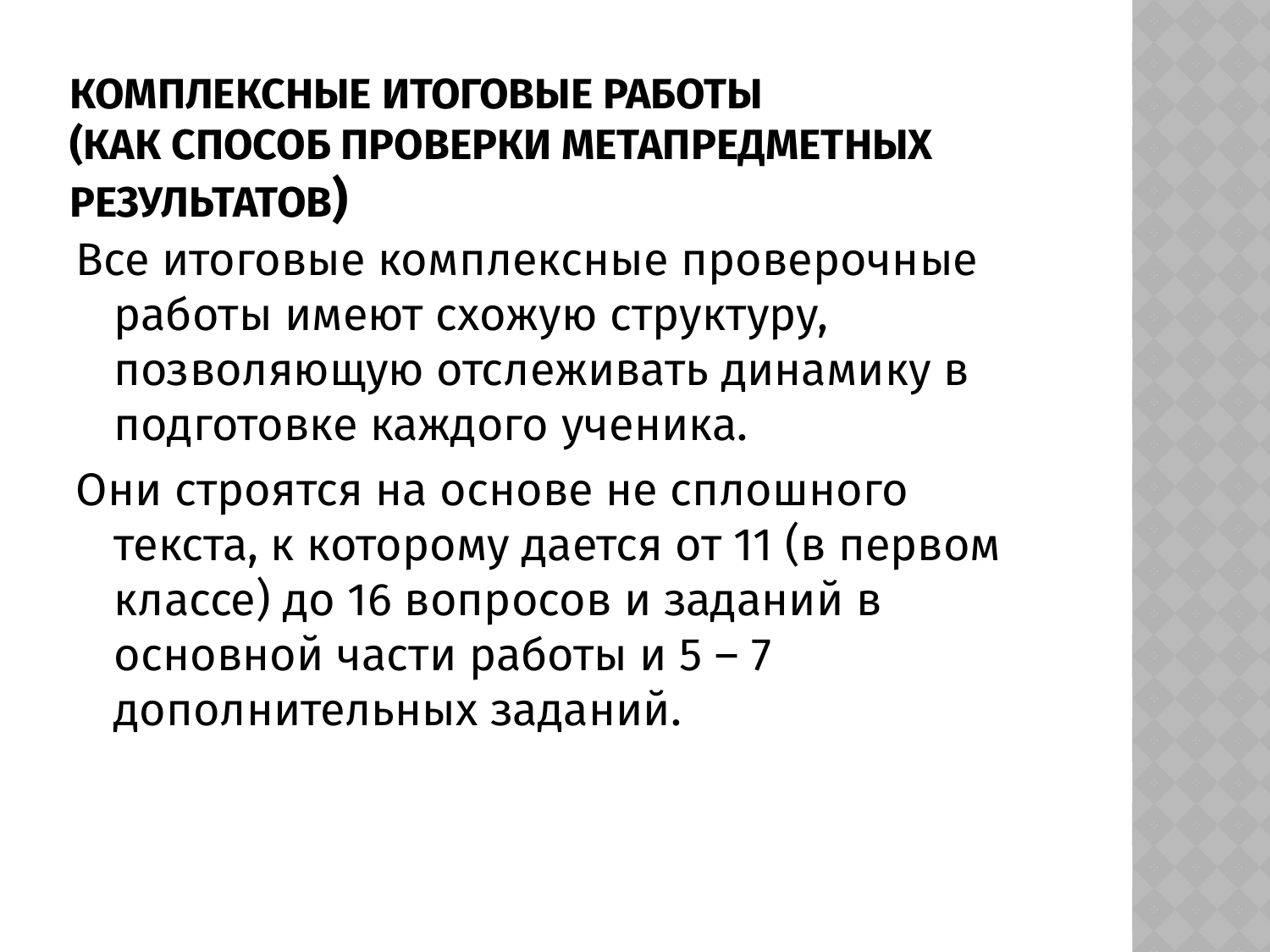

# Комплексные итоговые работы (как способ проверки метапредметных результатов)
Все итоговые комплексные проверочные работы имеют схожую структуру, позволяющую отслеживать динамику в подготовке каждого ученика.
Они строятся на основе не сплошного текста, к которому дается от 11 (в первом классе) до 16 вопросов и заданий в основной части работы и 5 – 7 дополнительных заданий.